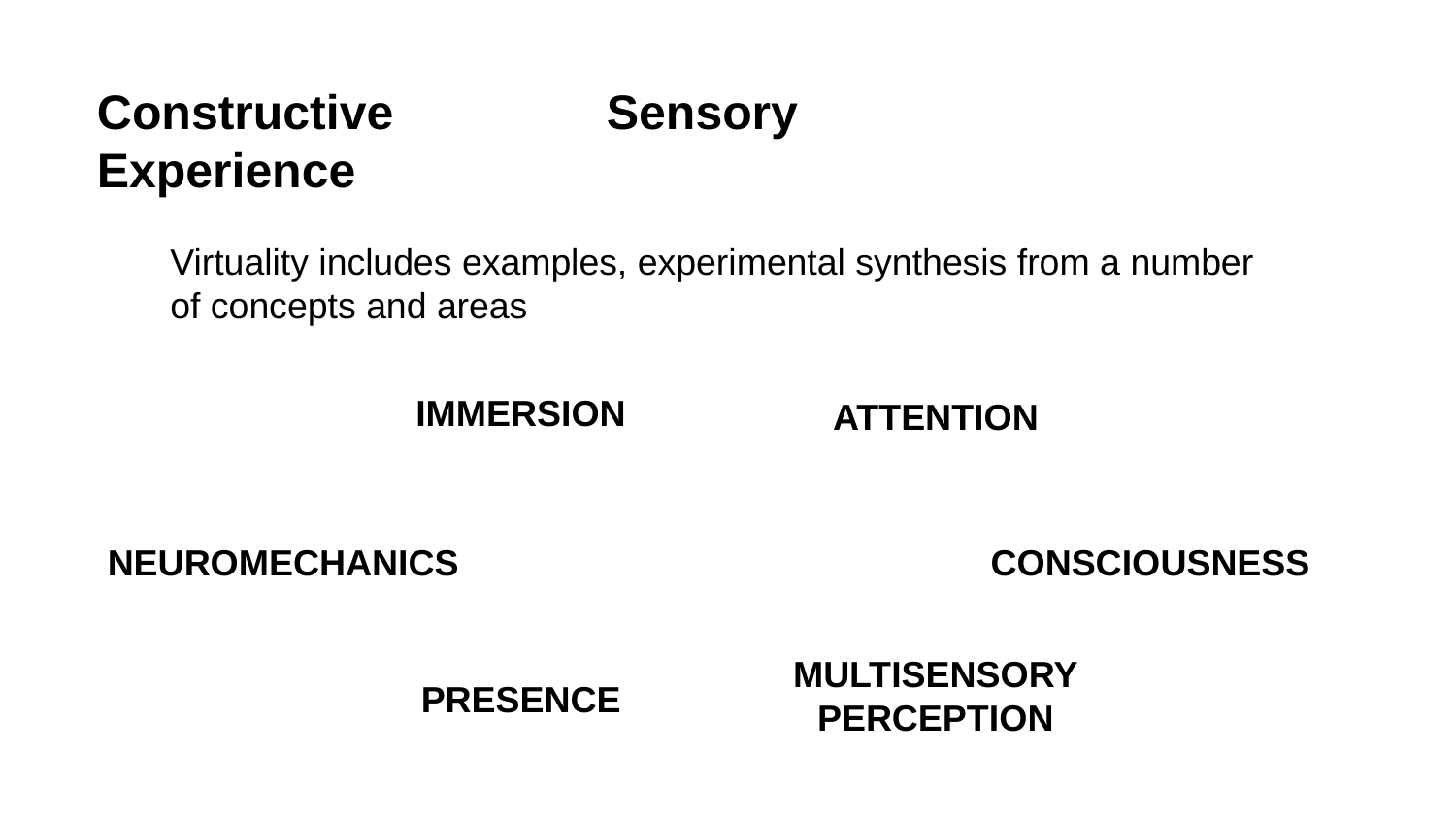

Constructive Sensory Experience
Virtuality includes examples, experimental synthesis from a number of concepts and areas
IMMERSION
ATTENTION
CONSCIOUSNESS
NEUROMECHANICS
MULTISENSORY
PERCEPTION
PRESENCE